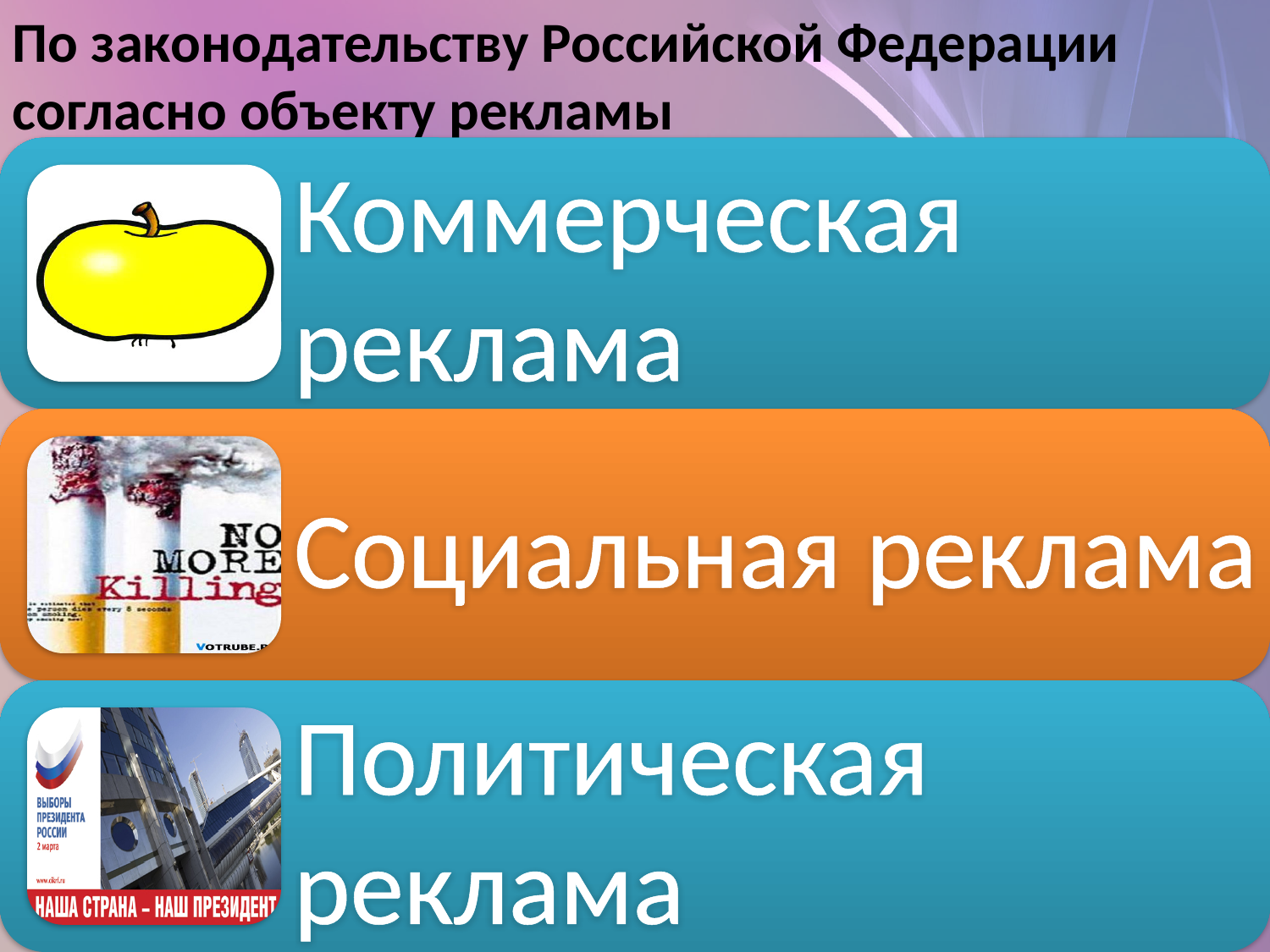

По законодательству Российской Федерации согласно объекту рекламы
Коммерческая реклама
Социальная реклама
Политическая реклама